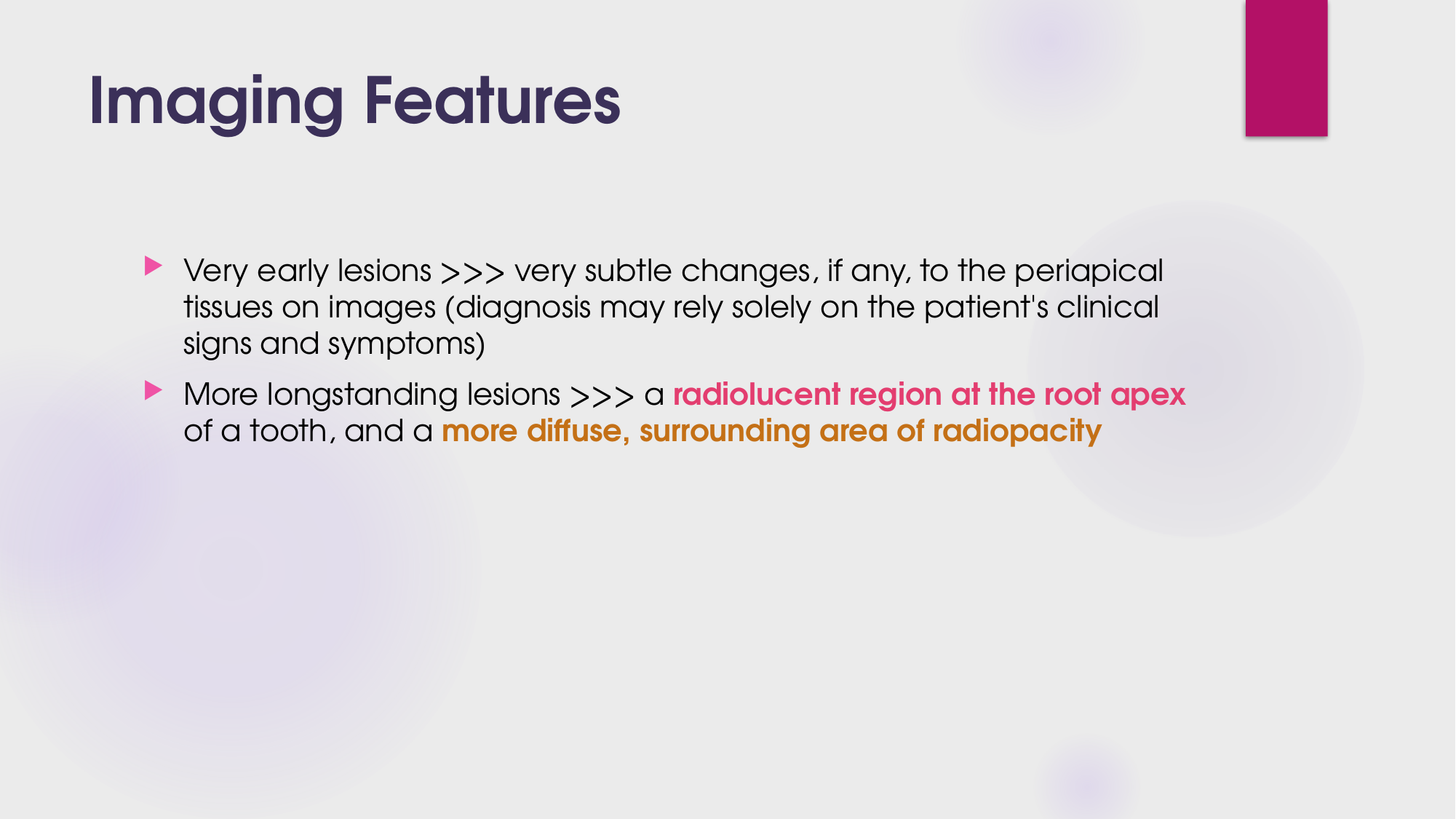

# Imaging Features
Very early lesions >>> very subtle changes, if any, to the periapical tissues on images (diagnosis may rely solely on the patient's clinical signs and symptoms)
More longstanding lesions >>> a radiolucent region at the root apex of a tooth, and a more diffuse, surrounding area of radiopacity